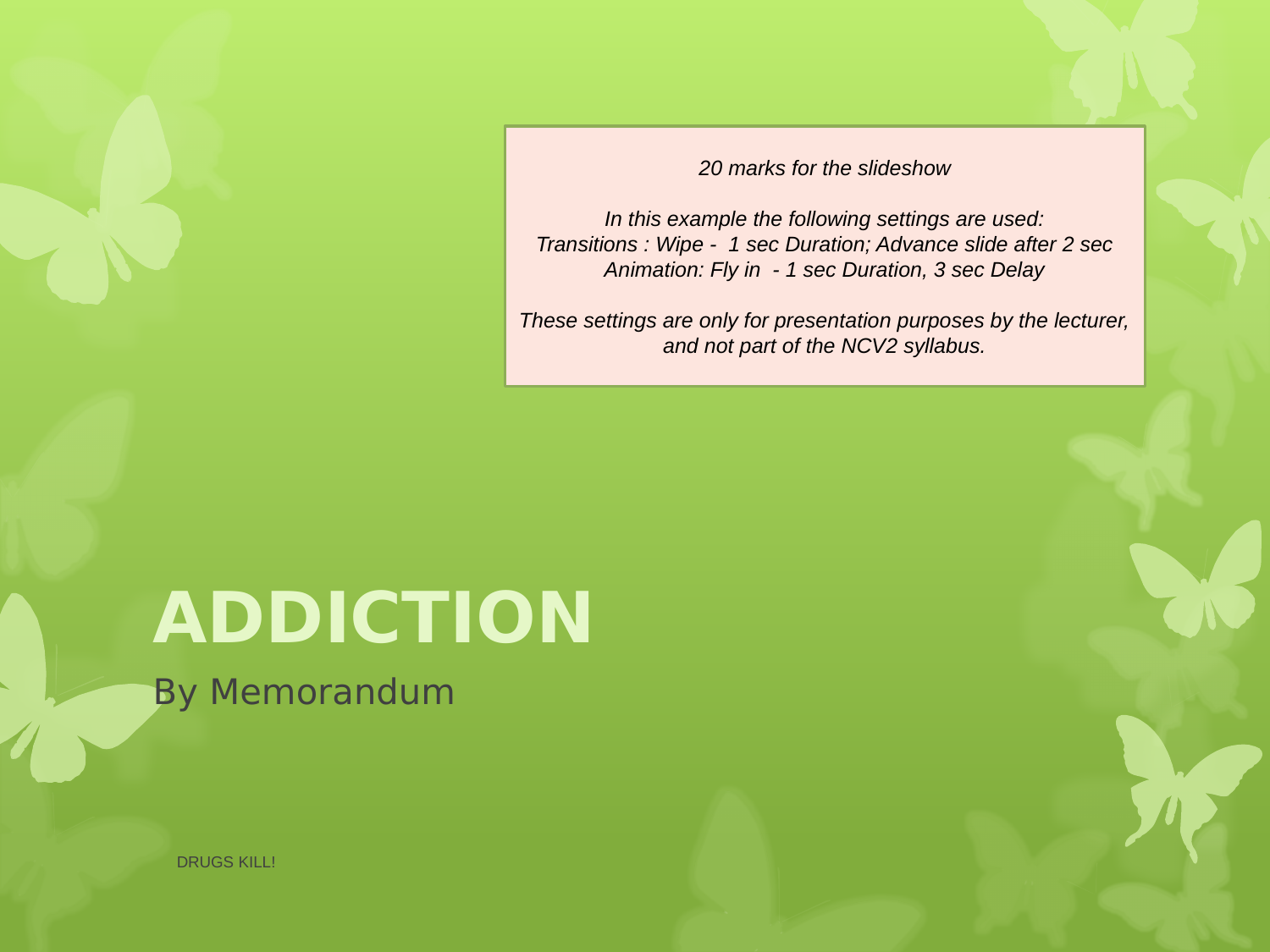

20 marks for the slideshow

In this example the following settings are used:
Transitions : Wipe -  1 sec Duration; Advance slide after 2 sec
Animation: Fly in  - 1 sec Duration, 3 sec Delay

These settings are only for presentation purposes by the lecturer, and not part of the NCV2 syllabus.
# ADDICTION
By Memorandum
DRUGS KILL!